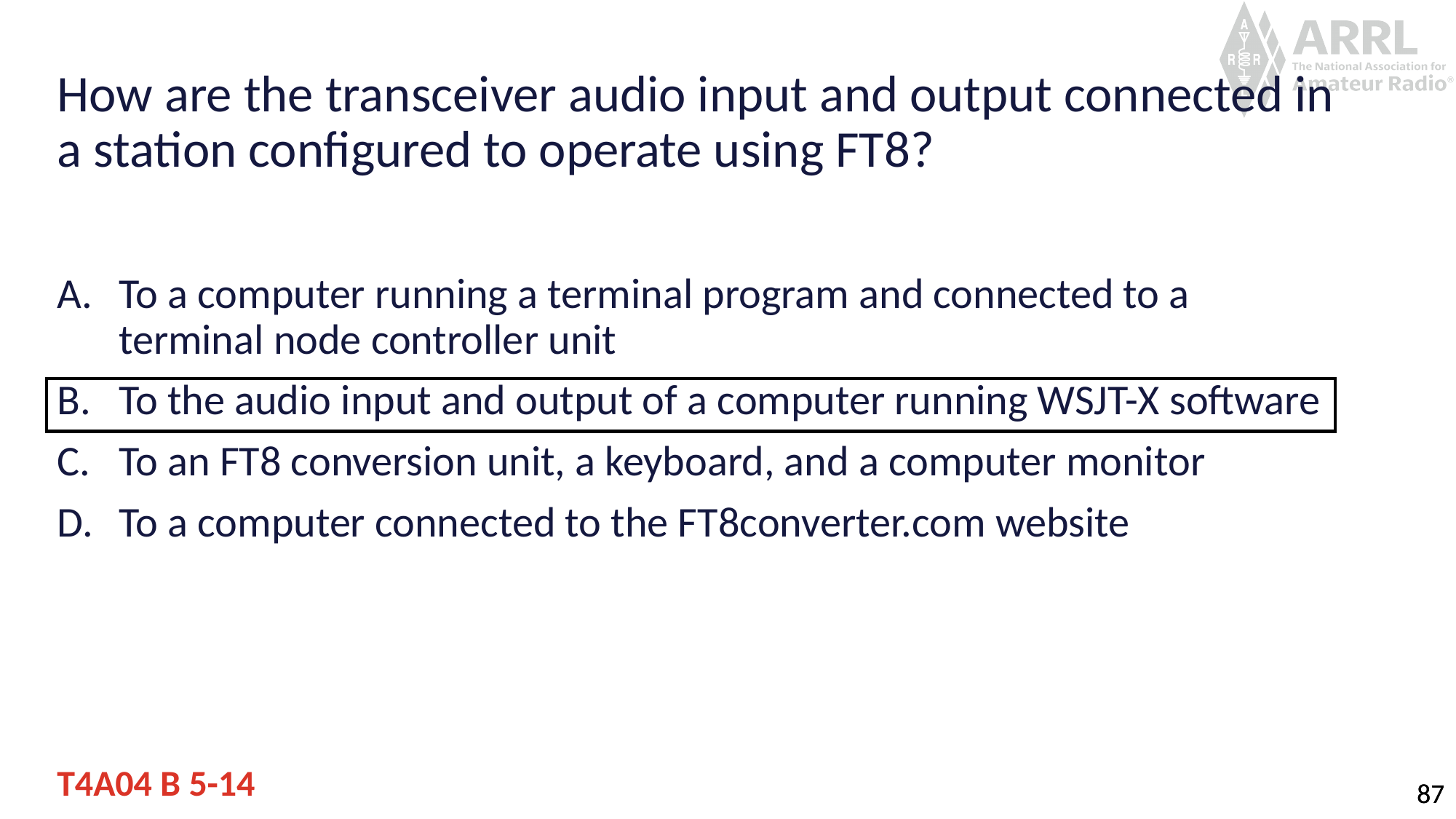

# How are the transceiver audio input and output connected in a station configured to operate using FT8?
To a computer running a terminal program and connected to a terminal node controller unit
To the audio input and output of a computer running WSJT-X software
To an FT8 conversion unit, a keyboard, and a computer monitor
To a computer connected to the FT8converter.com website

T4A04 B 5-14